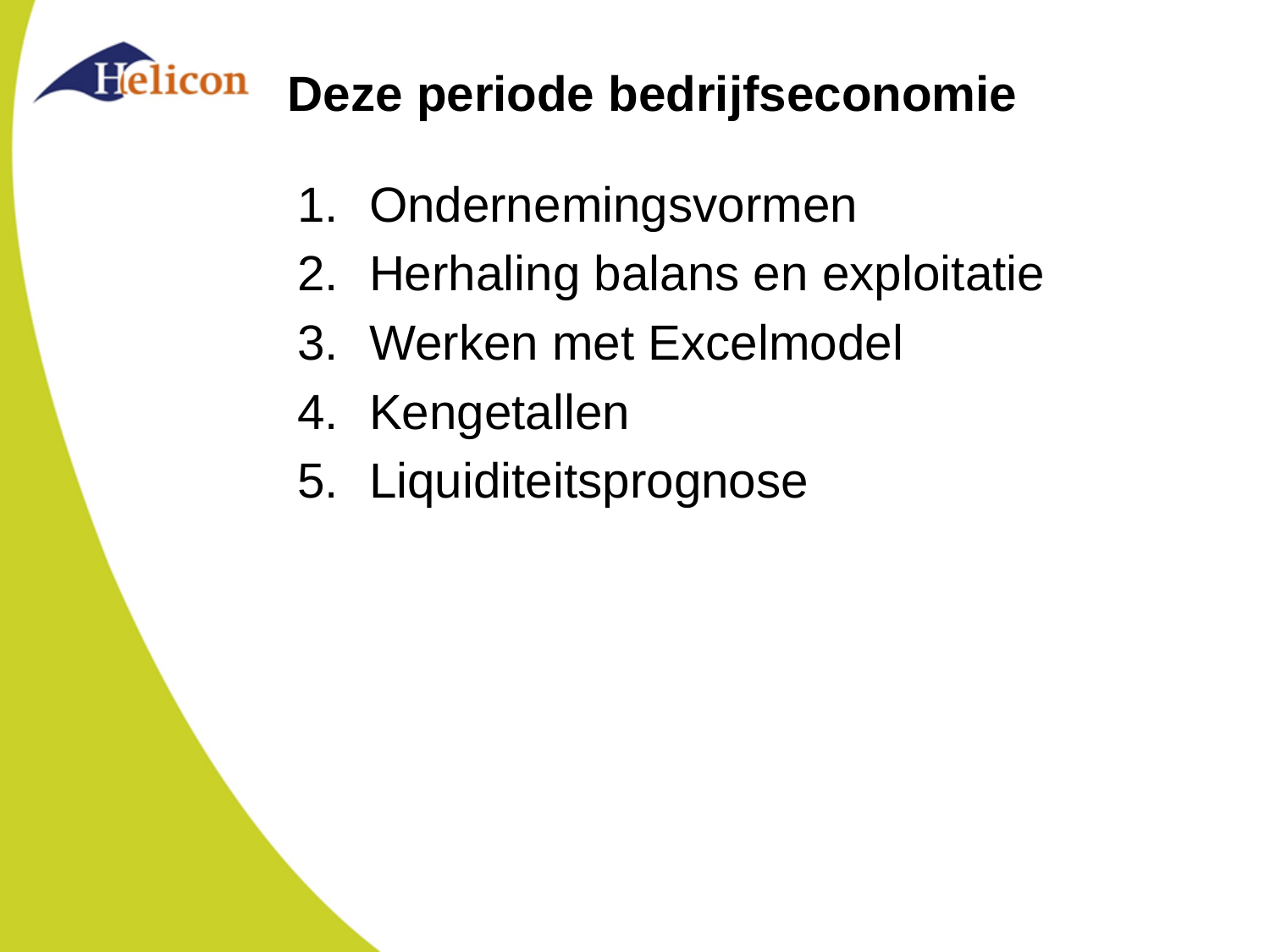

# Deze periode bedrijfseconomie
Ondernemingsvormen
Herhaling balans en exploitatie
Werken met Excelmodel
Kengetallen
Liquiditeitsprognose